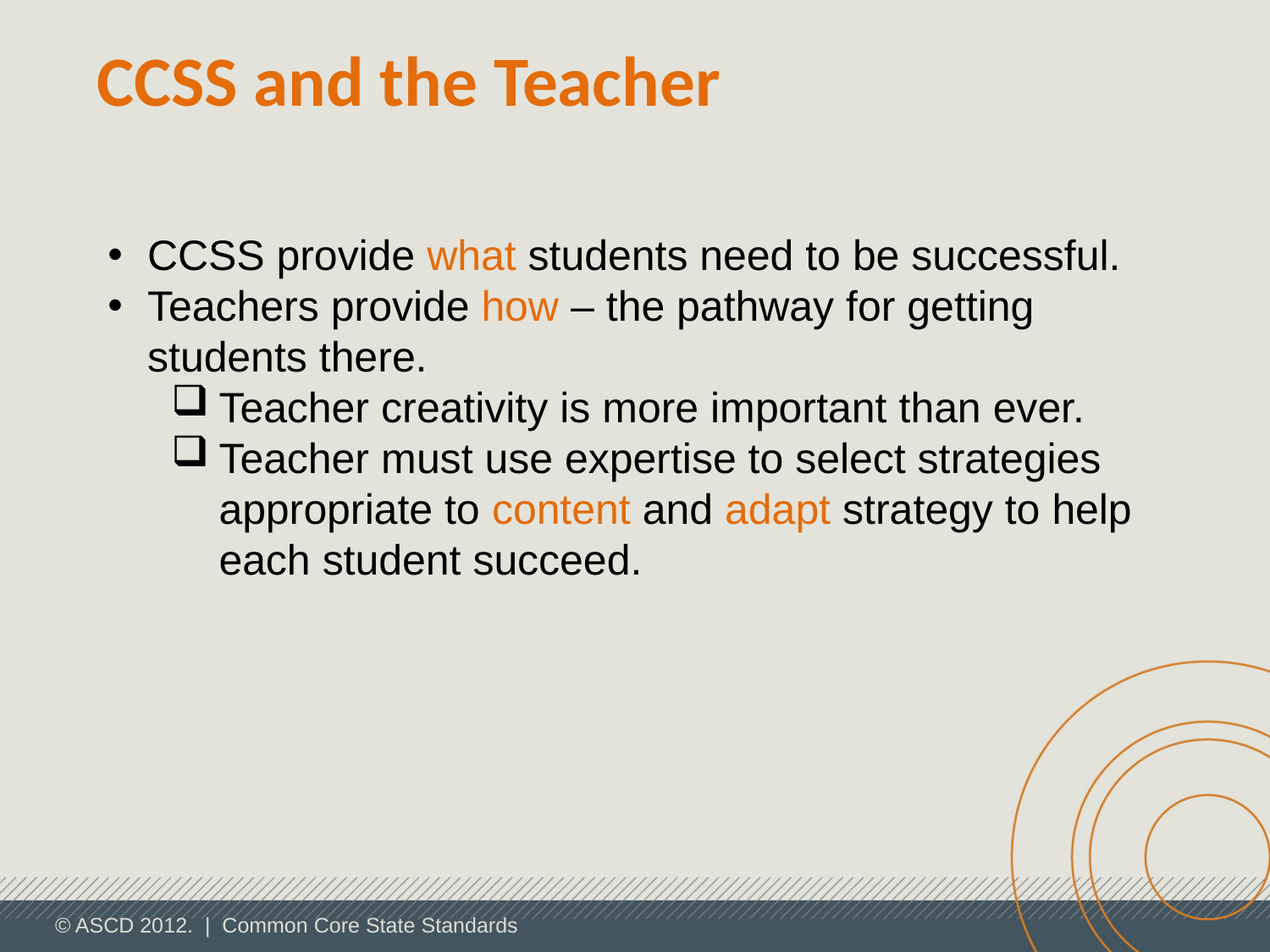

CCSS and the Teacher
CCSS provide what students need to be successful.
Teachers provide how – the pathway for getting students there.
Teacher creativity is more important than ever.
Teacher must use expertise to select strategies appropriate to content and adapt strategy to help each student succeed.
© ASCD 2012.  |  Common Core State Standards